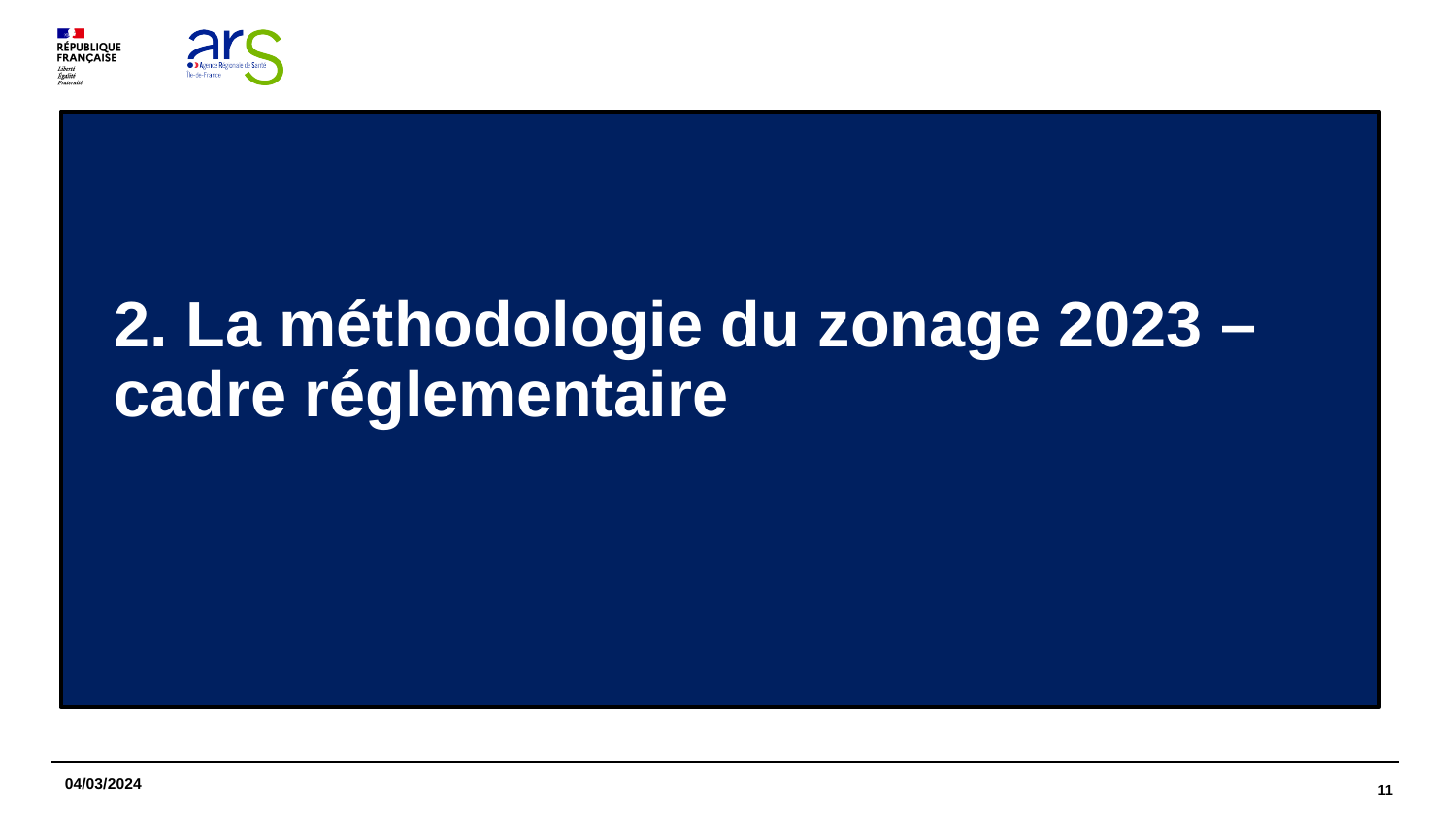

# 2. La méthodologie du zonage 2023 – cadre réglementaire
04/03/2024
11